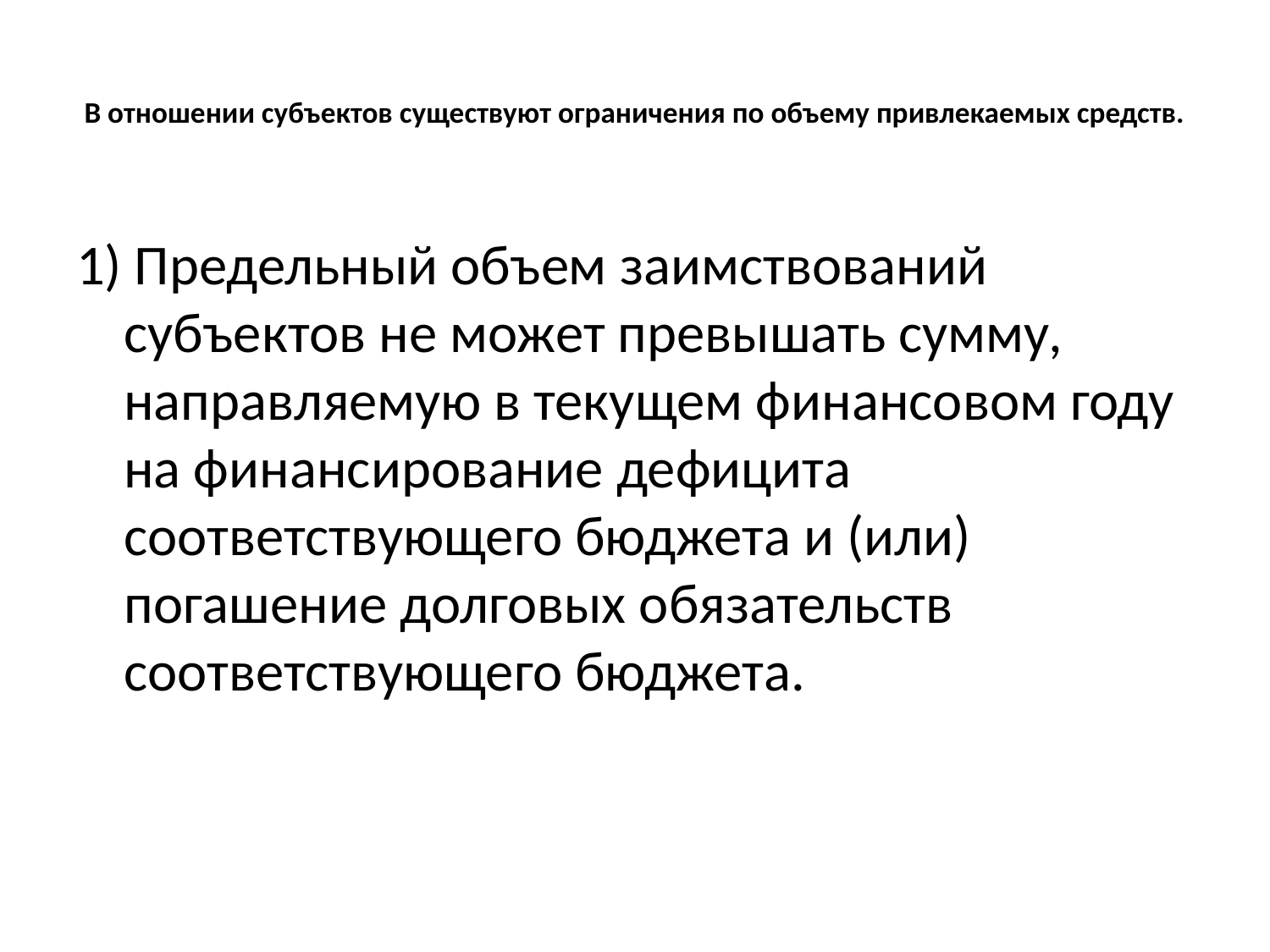

# В отношении субъектов существуют ограничения по объему привлекаемых средств.
1) Предельный объем заимствований субъектов не может превышать сумму, направляемую в текущем финансовом году на финансирование дефицита соответствующего бюджета и (или) погашение долговых обязательств соответствующего бюджета.